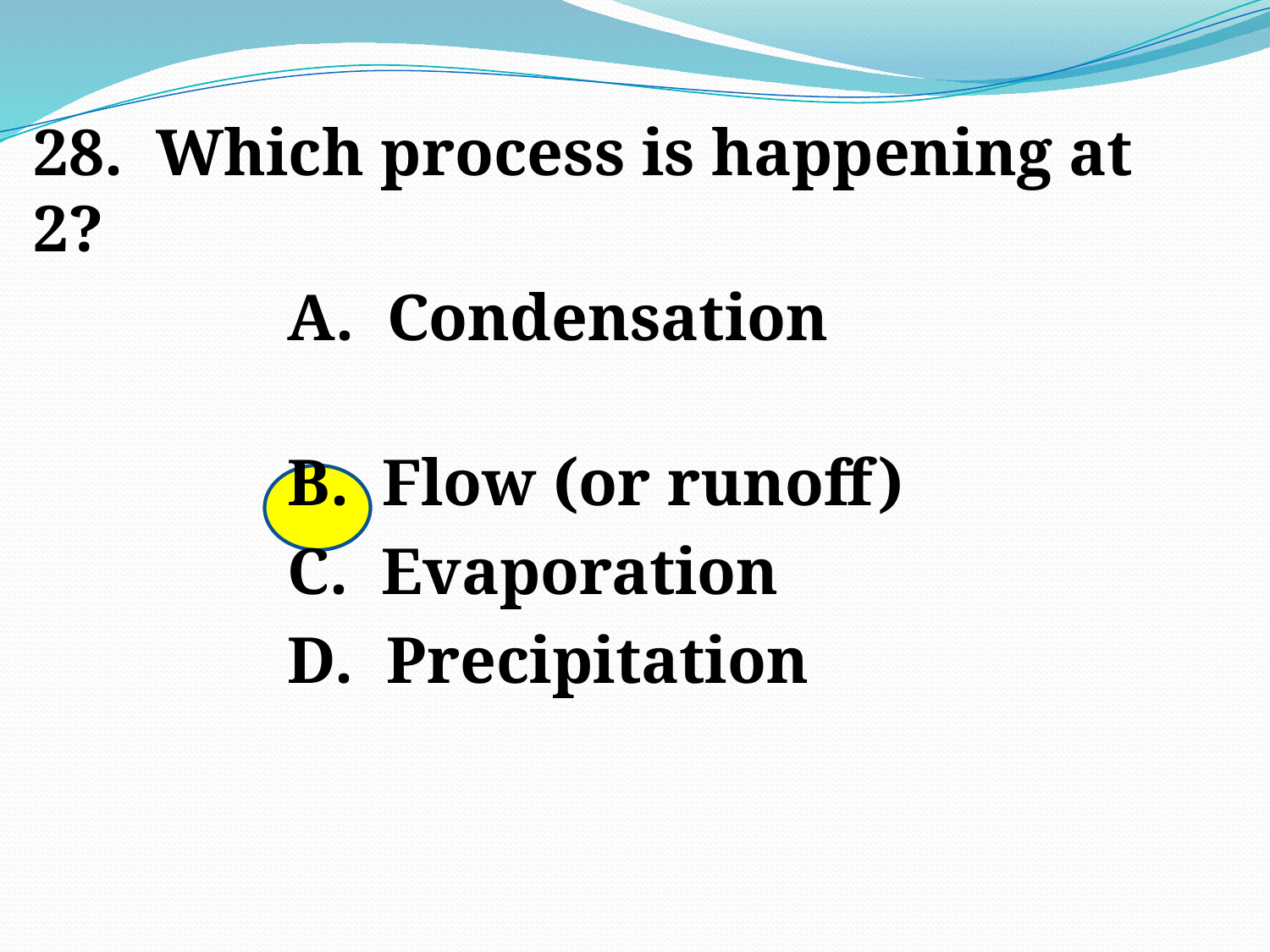

28.  Which process is happening at 2?
		A.  Condensation
		B.  Flow (or runoff)
		C.  Evaporation
		D.  Precipitation